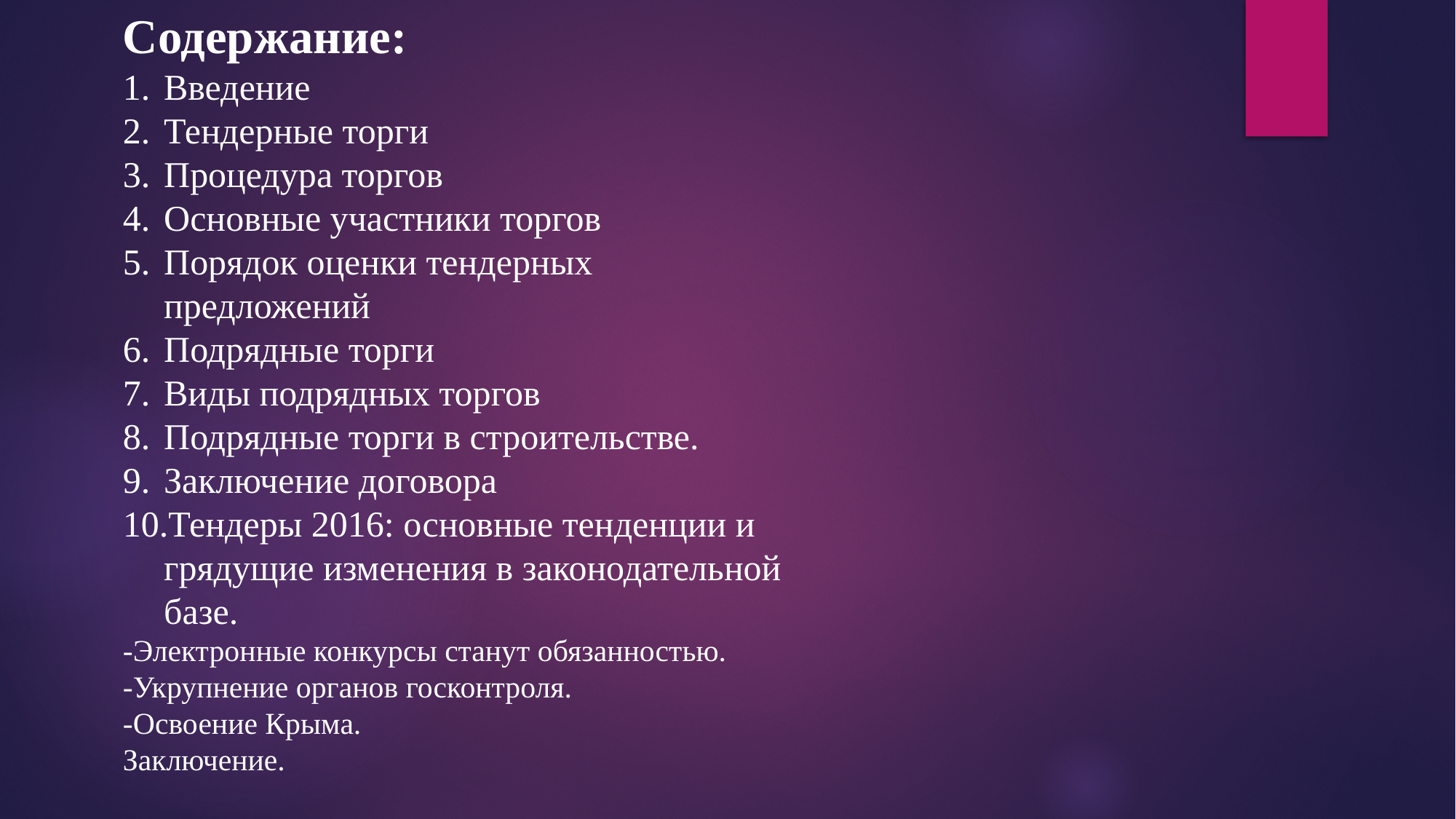

Содержание:
Введение
Тендерные торги
Процедура торгов
Основные участники торгов
Порядок оценки тендерных предложений
Подрядные торги
Виды подрядных торгов
Подрядные торги в строительстве.
Заключение договора
Тендеры 2016: основные тенденции и грядущие изменения в законодательной базе.
-Электронные конкурсы станут обязанностью.
-Укрупнение органов госконтроля.
-Освоение Крыма.
Заключение.